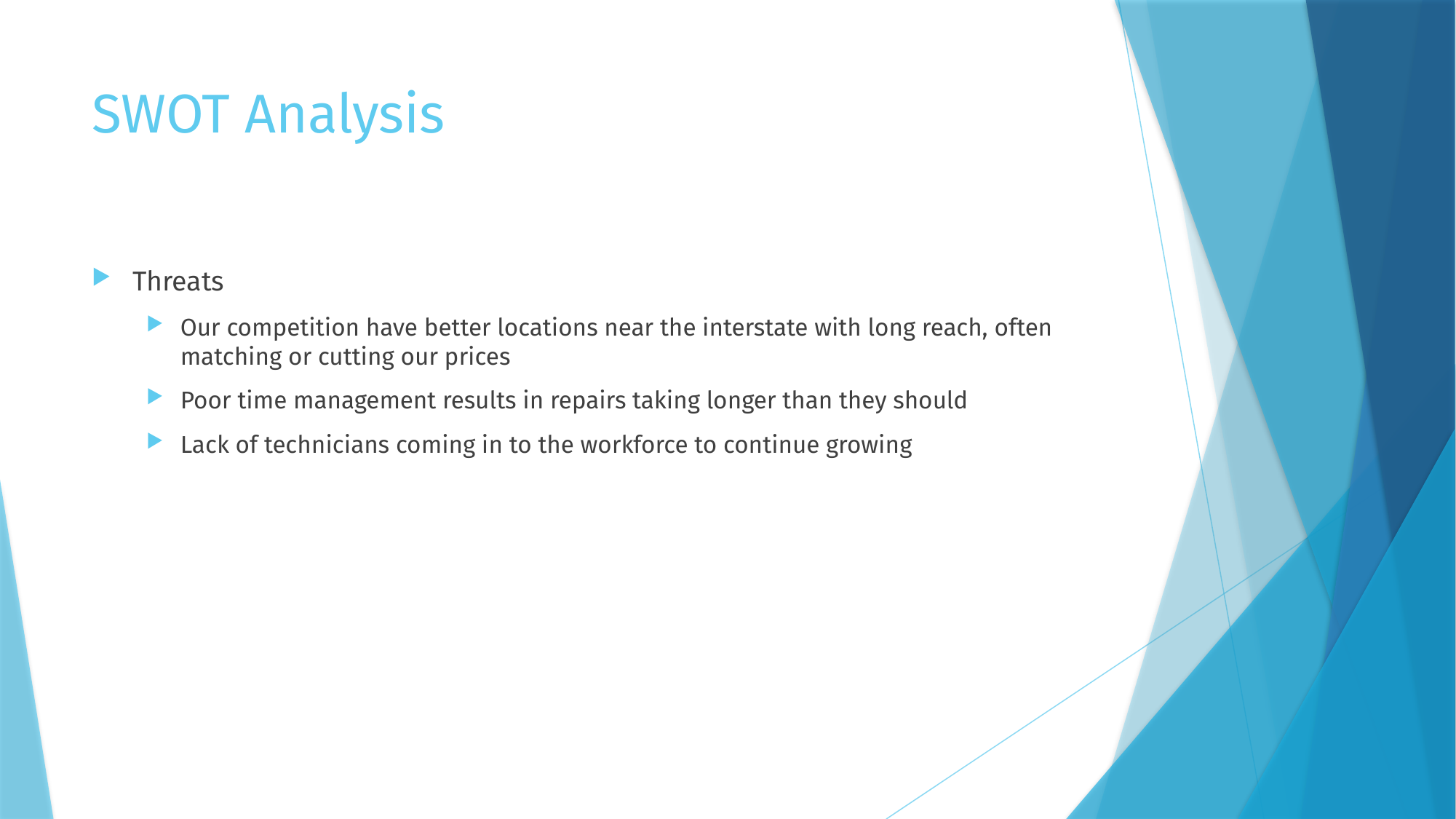

# SWOT Analysis
Threats
Our competition have better locations near the interstate with long reach, often matching or cutting our prices
Poor time management results in repairs taking longer than they should
Lack of technicians coming in to the workforce to continue growing